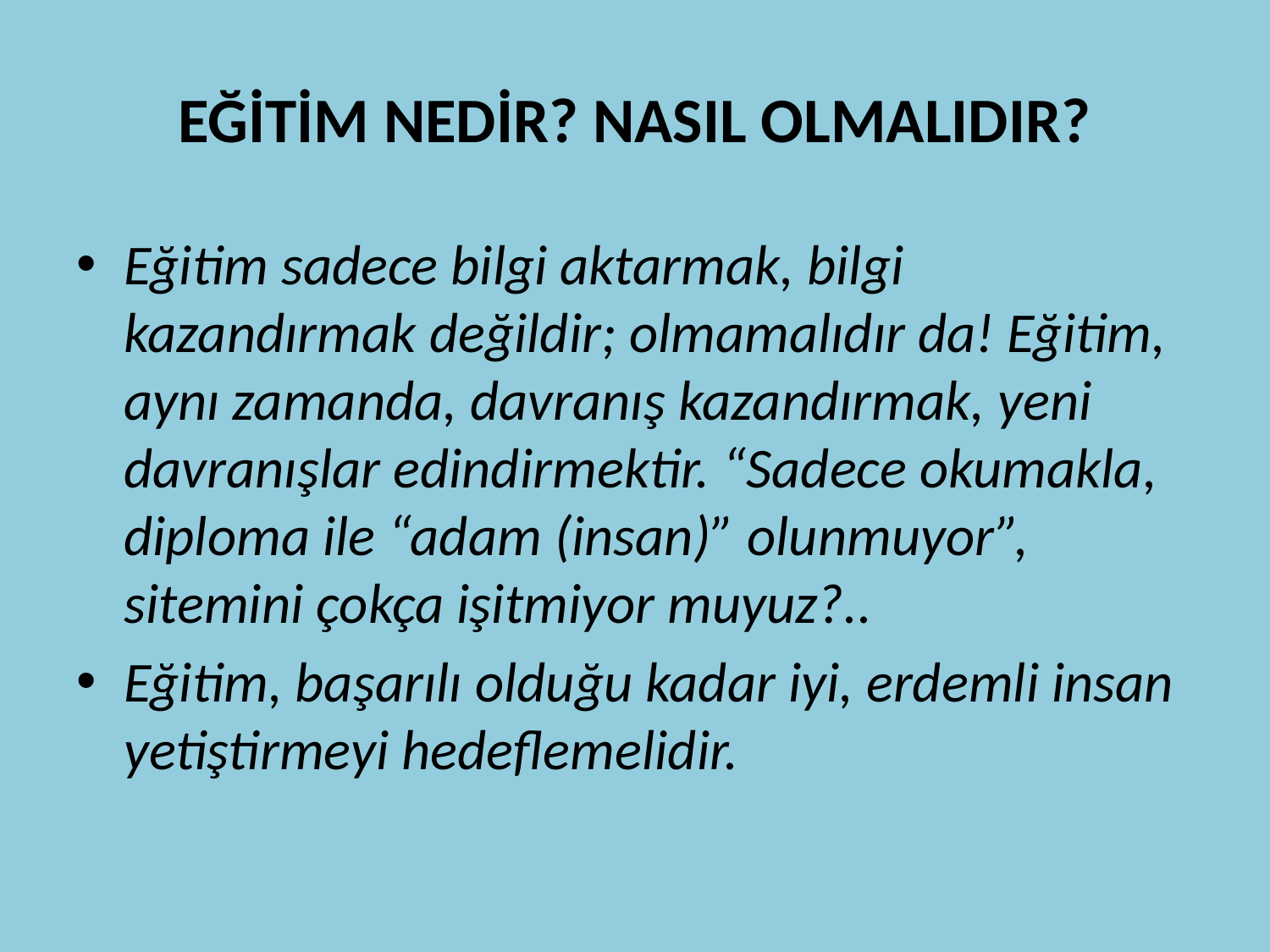

# EĞİTİM NEDİR? NASIL OLMALIDIR?
Eğitim sadece bilgi aktarmak, bilgi kazandırmak değildir; olmamalıdır da! Eğitim, aynı zamanda, davranış kazandırmak, yeni davranışlar edindirmektir. “Sadece okumakla, diploma ile “adam (insan)” olunmuyor”, sitemini çokça işitmiyor muyuz?..
Eğitim, başarılı olduğu kadar iyi, erdemli insan yetiştirmeyi hedeflemelidir.